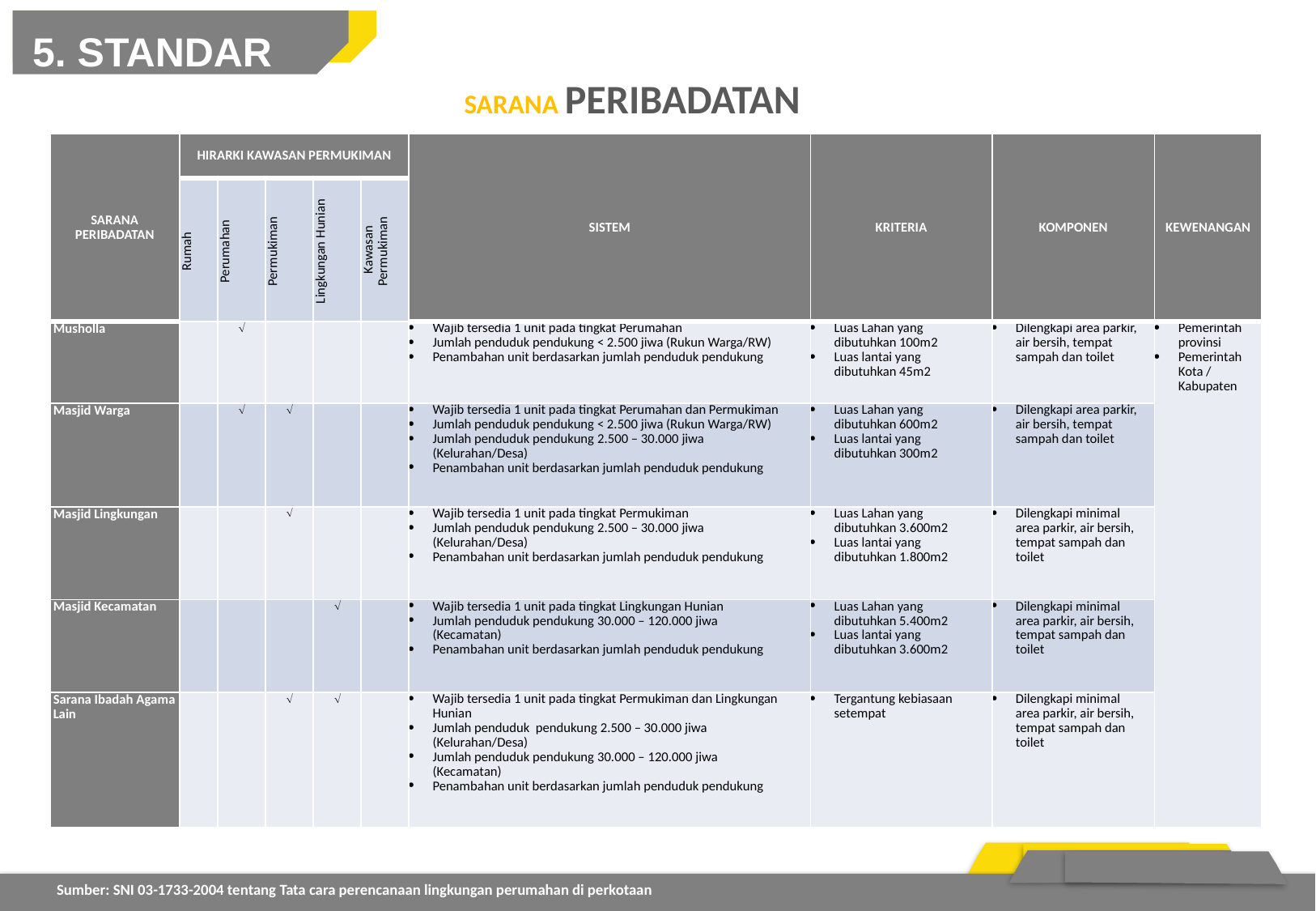

5. STANDAR TEKNIS
SARANA PERIBADATAN
| SARANA PERIBADATAN | HIRARKI KAWASAN PERMUKIMAN |  |  |  |  | SISTEM | KRITERIA | KOMPONEN | KEWENANGAN |
| --- | --- | --- | --- | --- | --- | --- | --- | --- | --- |
|  | Rumah | Perumahan | Permukiman | Lingkungan Hunian | Kawasan Permukiman |  |  |  |  |
| Musholla |  | √ |  |  |  | Wajib tersedia 1 unit pada tingkat Perumahan Jumlah penduduk pendukung < 2.500 jiwa (Rukun Warga/RW) Penambahan unit berdasarkan jumlah penduduk pendukung | Luas Lahan yang dibutuhkan 100m2 Luas lantai yang dibutuhkan 45m2 | Dilengkapi area parkir, air bersih, tempat sampah dan toilet | Pemerintah provinsi Pemerintah Kota / Kabupaten |
| Masjid Warga |  | √ | √ |  |  | Wajib tersedia 1 unit pada tingkat Perumahan dan Permukiman Jumlah penduduk pendukung < 2.500 jiwa (Rukun Warga/RW) Jumlah penduduk pendukung 2.500 – 30.000 jiwa (Kelurahan/Desa) Penambahan unit berdasarkan jumlah penduduk pendukung | Luas Lahan yang dibutuhkan 600m2 Luas lantai yang dibutuhkan 300m2 | Dilengkapi area parkir, air bersih, tempat sampah dan toilet |  |
| Masjid Lingkungan |  |  | √ |  |  | Wajib tersedia 1 unit pada tingkat Permukiman Jumlah penduduk pendukung 2.500 – 30.000 jiwa (Kelurahan/Desa) Penambahan unit berdasarkan jumlah penduduk pendukung | Luas Lahan yang dibutuhkan 3.600m2 Luas lantai yang dibutuhkan 1.800m2 | Dilengkapi minimal area parkir, air bersih, tempat sampah dan toilet |  |
| Masjid Kecamatan |  |  |  | √ |  | Wajib tersedia 1 unit pada tingkat Lingkungan Hunian Jumlah penduduk pendukung 30.000 – 120.000 jiwa (Kecamatan) Penambahan unit berdasarkan jumlah penduduk pendukung | Luas Lahan yang dibutuhkan 5.400m2 Luas lantai yang dibutuhkan 3.600m2 | Dilengkapi minimal area parkir, air bersih, tempat sampah dan toilet |  |
| Sarana Ibadah Agama Lain |  |  | √ | √ |  | Wajib tersedia 1 unit pada tingkat Permukiman dan Lingkungan Hunian Jumlah penduduk pendukung 2.500 – 30.000 jiwa (Kelurahan/Desa) Jumlah penduduk pendukung 30.000 – 120.000 jiwa (Kecamatan) Penambahan unit berdasarkan jumlah penduduk pendukung | Tergantung kebiasaan setempat | Dilengkapi minimal area parkir, air bersih, tempat sampah dan toilet |  |

2
1

Sumber: SNI 03-1733-2004 tentang Tata cara perencanaan lingkungan perumahan di perkotaan